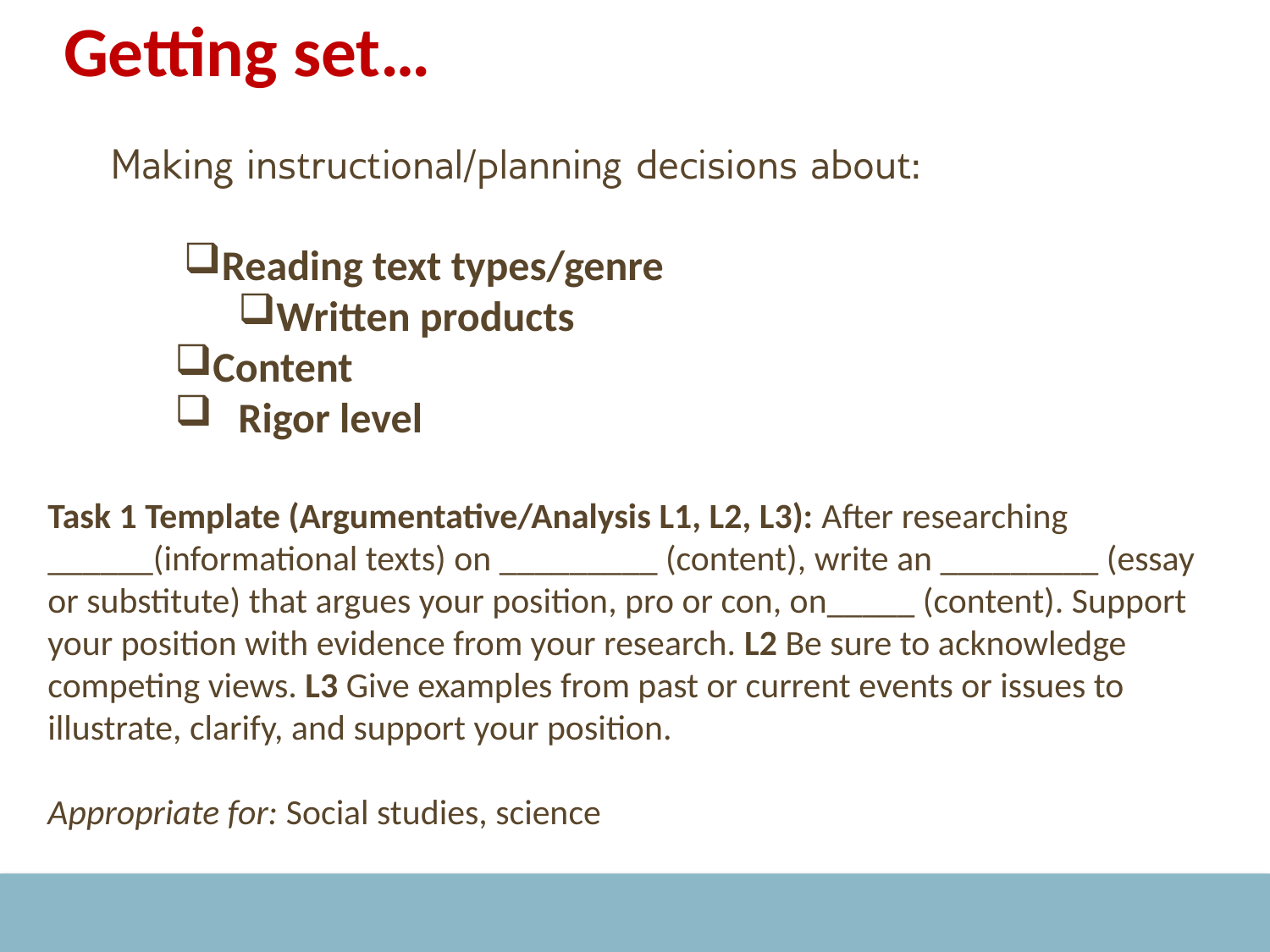

Getting set…
Making instructional/planning decisions about:

Reading text types/genre
Written products
Content
Rigor level

Task 1 Template (Argumentative/Analysis L1, L2, L3): After researching ______(informational texts) on _________ (content), write an _________ (essay or substitute) that argues your position, pro or con, on_____ (content). Support your position with evidence from your research. L2 Be sure to acknowledge competing views. L3 Give examples from past or current events or issues to illustrate, clarify, and support your position.

Appropriate for: Social studies, science